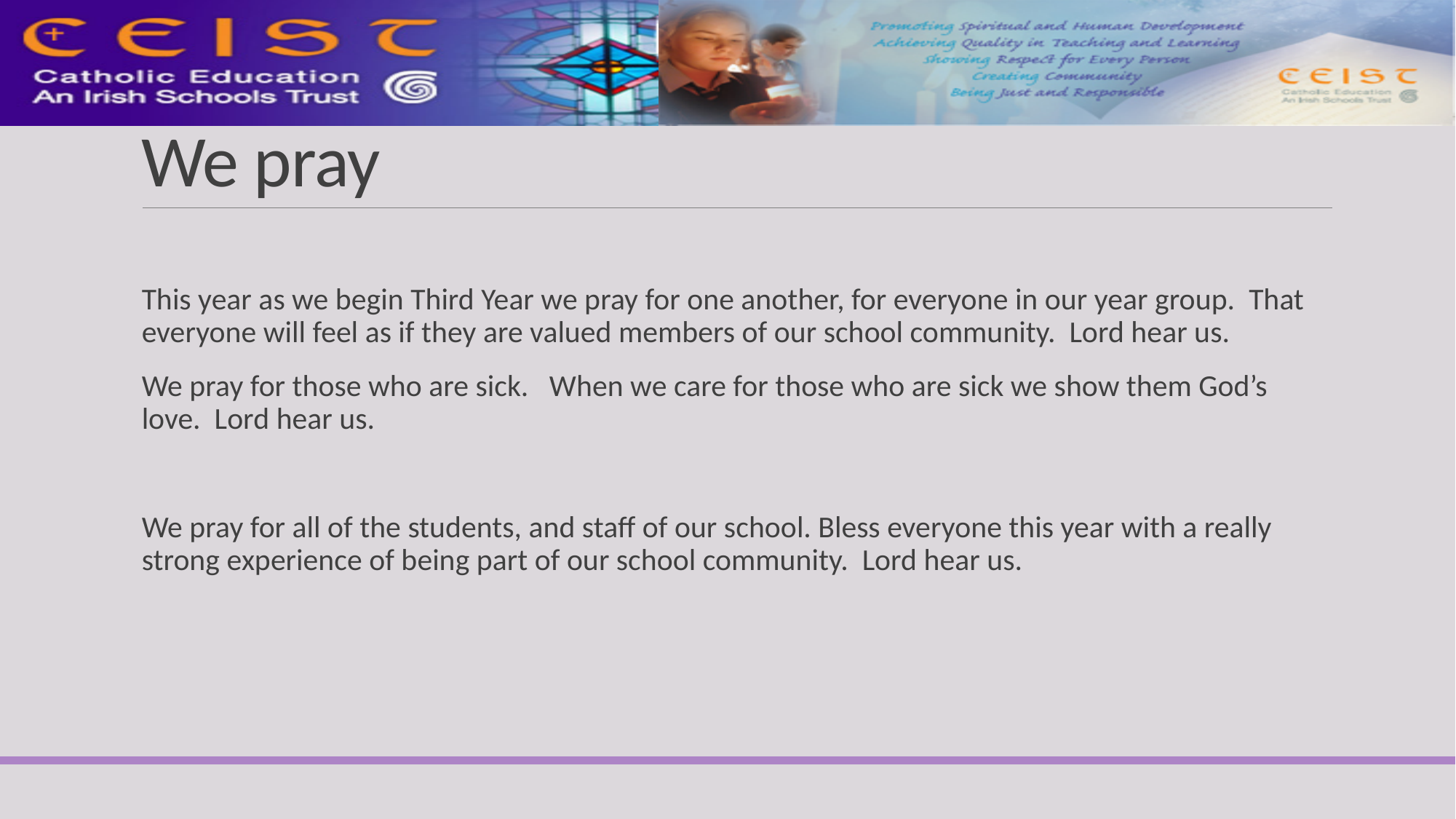

# We pray

This year as we begin Third Year we pray for one another, for everyone in our year group.  That everyone will feel as if they are valued members of our school community.  Lord hear us.
We pray for those who are sick.   When we care for those who are sick we show them God’s love.  Lord hear us.

We pray for all of the students, and staff of our school. Bless everyone this year with a really strong experience of being part of our school community.  Lord hear us.